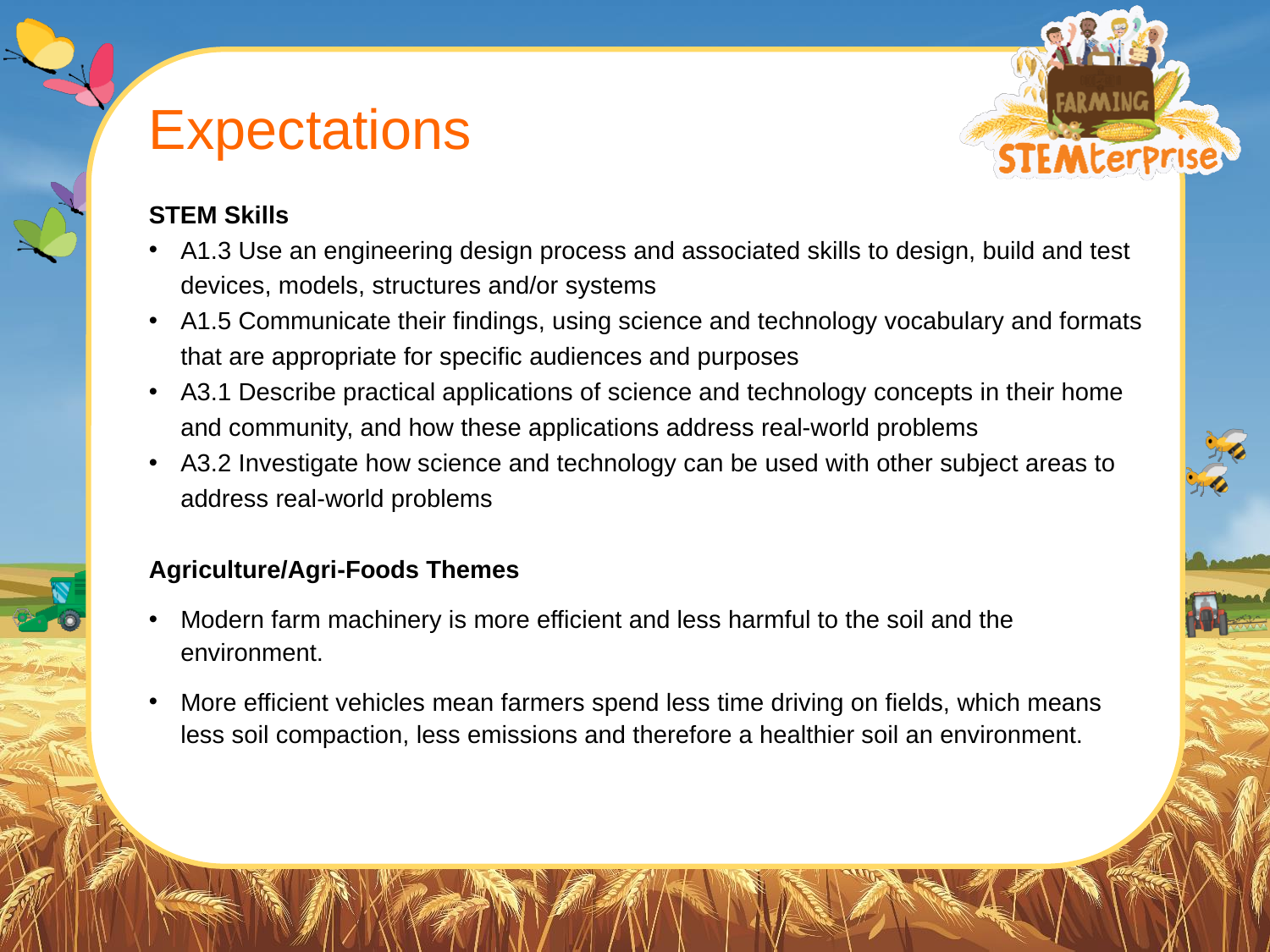

# Expectations
STEM Skills
A1.3 Use an engineering design process and associated skills to design, build and test devices, models, structures and/or systems
A1.5 Communicate their findings, using science and technology vocabulary and formats that are appropriate for specific audiences and purposes
A3.1 Describe practical applications of science and technology concepts in their home and community, and how these applications address real-world problems
A3.2 Investigate how science and technology can be used with other subject areas to address real-world problems

Agriculture/Agri-Foods Themes
Modern farm machinery is more efficient and less harmful to the soil and the environment.
More efficient vehicles mean farmers spend less time driving on fields, which means less soil compaction, less emissions and therefore a healthier soil an environment.